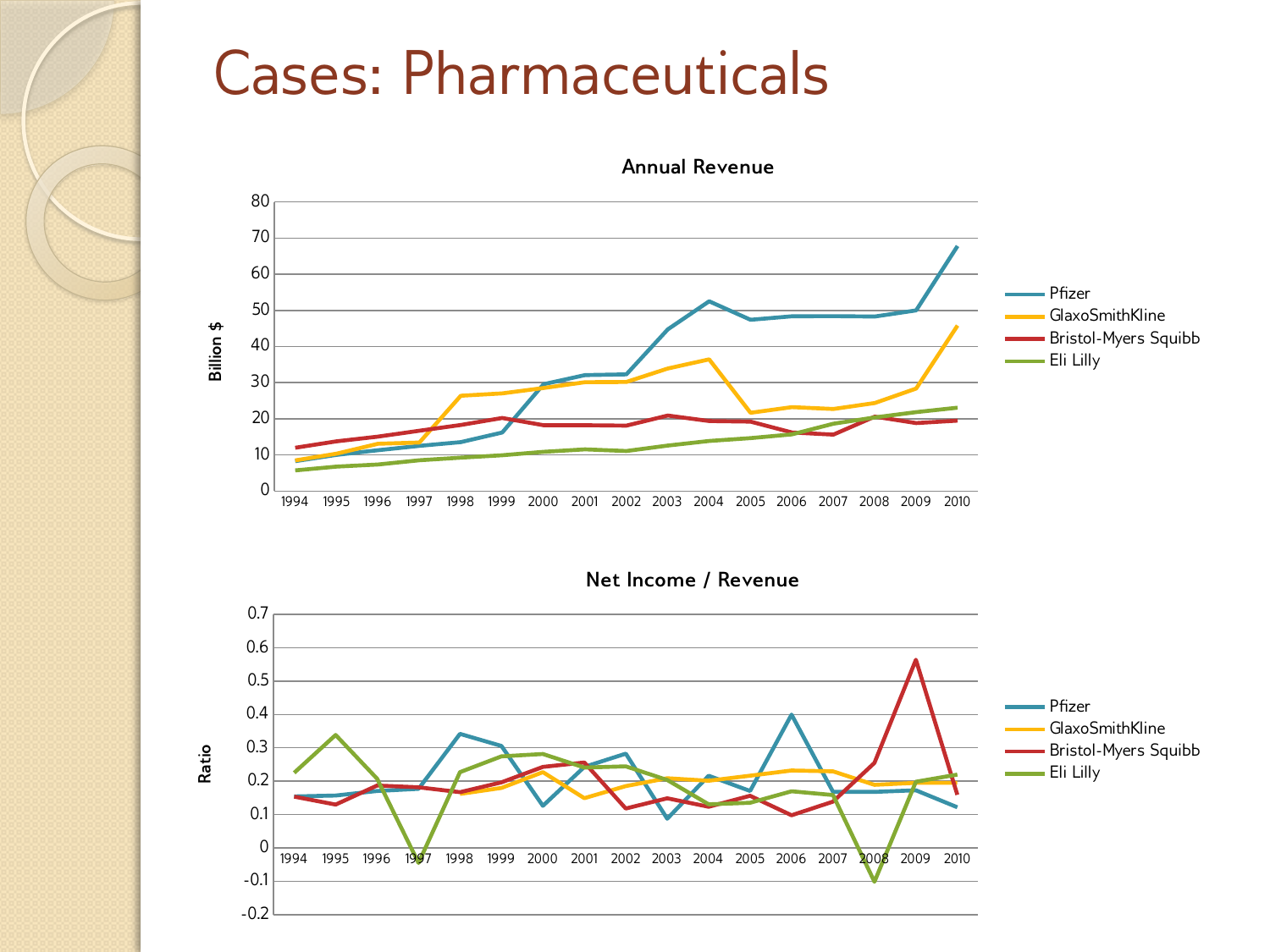

# Cases: Pharmaceuticals

### Chart: Annual Revenue

| Category | Pfizer | GlaxoSmithKline | Bristol-Myers Squibb | Eli Lilly |
|---|---|---|---|---|
| 1994 | 8.2813 | 8.484 | 11.984 | 5.711600000000001 |
| 1995 | 10.0214 | 10.3499 | 13.767 | 6.7638 |
| 1996 | 11.306 | 13.092 | 15.065 | 7.3466000000000005 |
| 1997 | 12.504 | 13.435 | 16.701 | 8.5176 |
| 1998 | 13.544 | 26.376 | 18.284 | 9.236799999999999 |
| 1999 | 16.204 | 27.025 | 20.222 | 9.9129 |
| 2000 | 29.574 | 28.52 | 18.216 | 10.862200000000001 |
| 2001 | 32.084 | 30.117 | 18.213 | 11.5425 |
| 2002 | 32.294 | 30.193 | 18.106 | 11.0775 |
| 2003 | 44.736 | 33.915 | 20.894 | 12.5825 |
| 2004 | 52.516 | 36.441 | 19.38 | 13.8579 |
| 2005 | 47.405 | 21.66 | 19.207 | 14.6453 |
| 2006 | 48.371 | 23.225 | 16.208 | 15.691 |
| 2007 | 48.418 | 22.716 | 15.617 | 18.6335 |
| 2008 | 48.296 | 24.352 | 20.597 | 20.3719 |
| 2009 | 50.009 | 28.368 | 18.808 | 21.836 |
| 2010 | 67.809 | 45.81 | 19.484 | 23.076 |

### Chart: Net Income / Revenue

| Category | Pfizer | GlaxoSmithKline | Bristol-Myers Squibb | Eli Lilly |
|---|---|---|---|---|
| 1994 | 0.15420284254887517 | None | 0.1537049399198932 | 0.22517333146578888 |
| 1995 | 0.15696409683277784 | None | 0.1297305149996368 | 0.33870013897513235 |
| 1996 | 0.1706173713072705 | None | 0.18692333222701626 | 0.20737484006206952 |
| 1997 | 0.1769833653230966 | None | 0.1816058918627627 | -0.04521226636611252 |
| 1998 | 0.34207028942705253 | 0.16166211707612982 | 0.1669218989280245 | 0.22712411224666557 |
| 1999 | 0.3056035546778573 | 0.17968547641073082 | 0.1964691919691425 | 0.27449081499863814 |
| 2000 | 0.12598904443091904 | 0.2271037868162693 | 0.24286341677646026 | 0.28150835005799923 |
| 2001 | 0.24273781324024435 | 0.14901882657635224 | 0.25597100971833303 | 0.24084903617067357 |
| 2002 | 0.2825911934105407 | 0.18527473255390323 | 0.118027173312714 | 0.24445046264951475 |
| 2003 | 0.0874016452074392 | 0.20884564352056614 | 0.14865511630133052 | 0.20352076296443475 |
| 2004 | 0.21633406961687868 | 0.2012293844845092 | 0.12321981424148606 | 0.13061863630131548 |
| 2005 | 0.17055162957493936 | 0.2164819944598338 | 0.15619305461550476 | 0.13516964486900235 |
| 2006 | 0.39976432159765146 | 0.23203444564047362 | 0.09779121421520237 | 0.16969600407877128 |
| 2007 | 0.16820190838118057 | 0.2295298468040148 | 0.13863097906127936 | 0.1584780100356884 |
| 2008 | 0.16779857545138313 | 0.18897831800262813 | 0.25474583677234547 | -0.10170381751333944 |
| 2009 | 0.172668919594473 | 0.194973209249859 | 0.5642279880901744 | 0.19824143616046896 |
| 2010 | 0.12176849680720848 | 0.1949792621698319 | 0.15920755491685484 | 0.21968712081816605 |